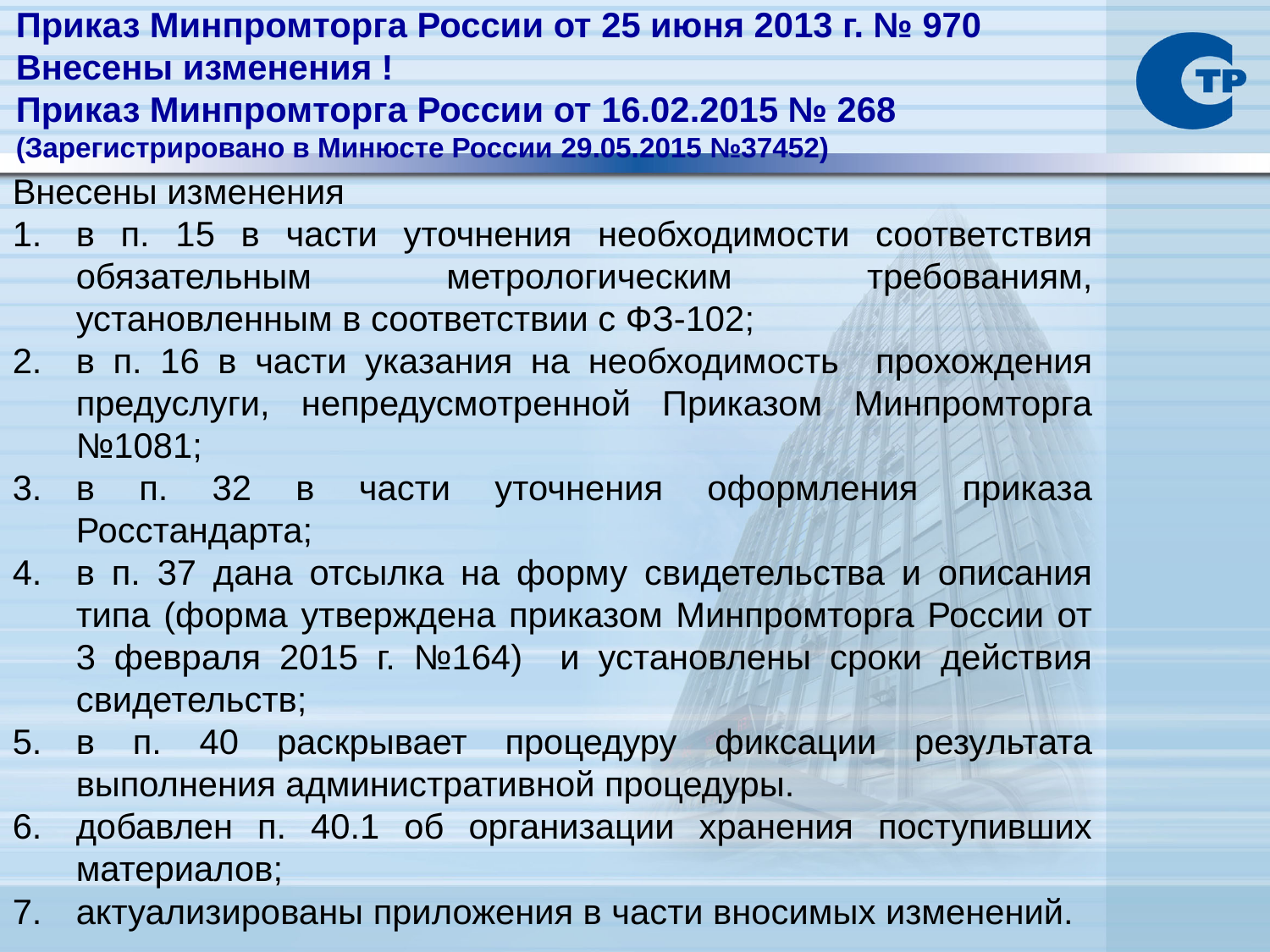

Приказ Минпромторга России от 25 июня 2013 г. № 970
Внесены изменения !
Приказ Минпромторга России от 16.02.2015 № 268
(Зарегистрировано в Минюсте России 29.05.2015 №37452)
Внесены изменения
в п. 15 в части уточнения необходимости соответствия обязательным метрологическим требованиям, установленным в соответствии с ФЗ-102;
в п. 16 в части указания на необходимость  прохождения предуслуги, непредусмотренной Приказом Минпромторга №1081;
в п. 32 в части уточнения оформления приказа Росстандарта;
в п. 37 дана отсылка на форму свидетельства и описания типа (форма утверждена приказом Минпромторга России от 3 февраля 2015 г. №164)  и установлены сроки действия свидетельств;
в п. 40 раскрывает процедуру фиксации результата выполнения административной процедуры.
добавлен п. 40.1 об организации хранения поступивших материалов;
актуализированы приложения в части вносимых изменений.